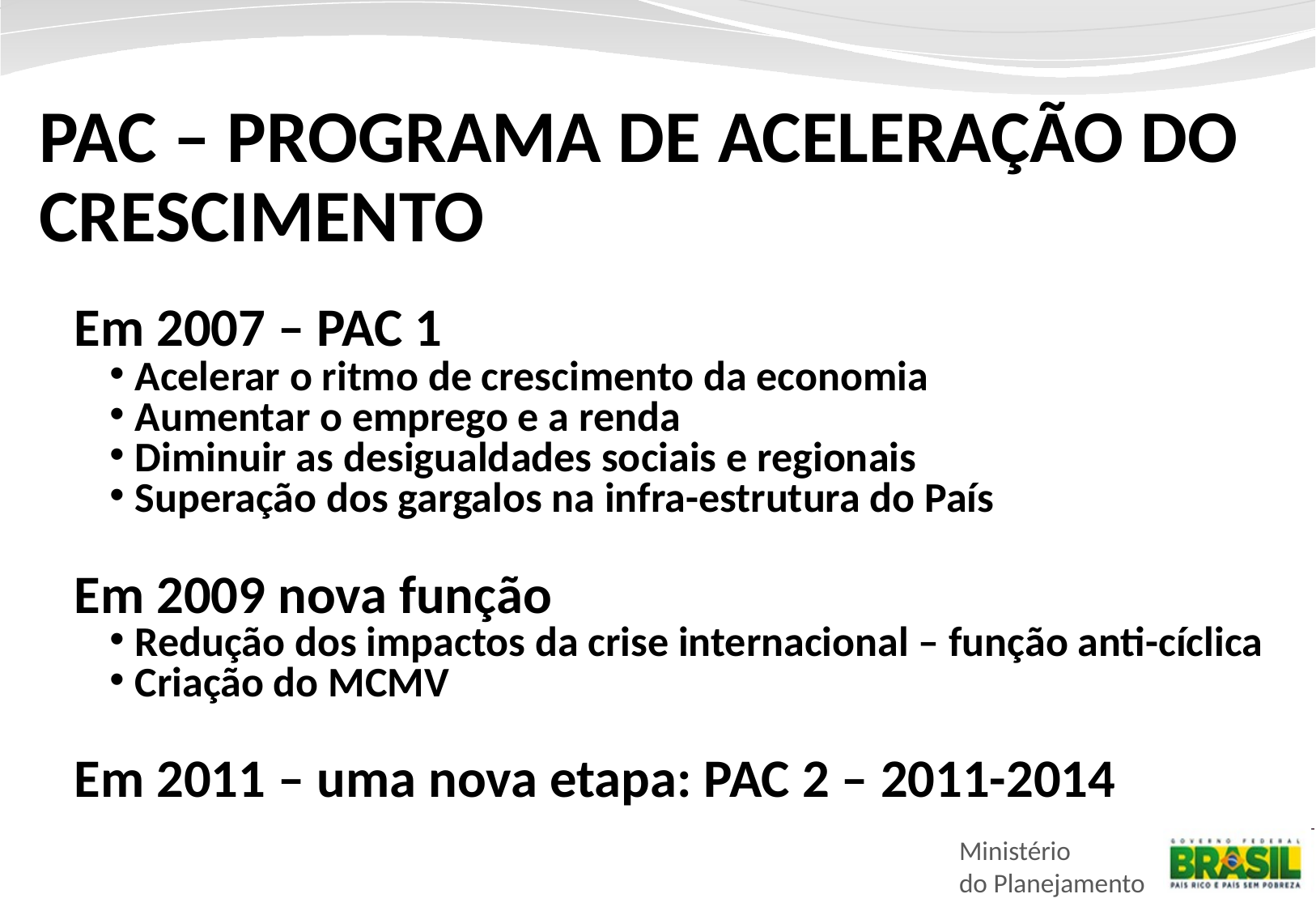

PAC – PROGRAMA DE ACELERAÇÃO DO CRESCIMENTO
Em 2007 – PAC 1
Acelerar o ritmo de crescimento da economia
Aumentar o emprego e a renda
Diminuir as desigualdades sociais e regionais
Superação dos gargalos na infra-estrutura do País

Em 2009 nova função
Redução dos impactos da crise internacional – função anti-cíclica
Criação do MCMV

Em 2011 – uma nova etapa: PAC 2 – 2011-2014